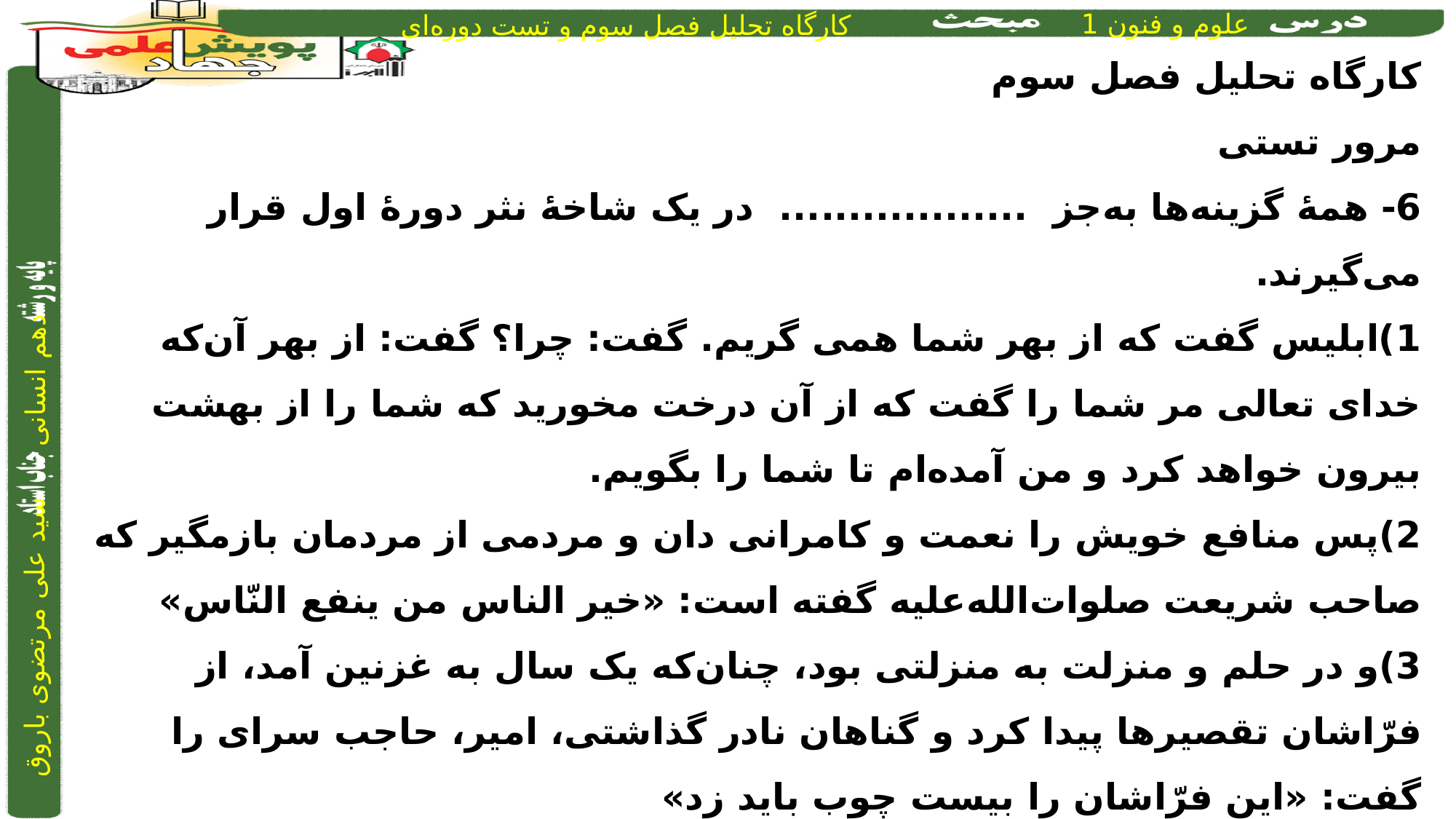

کارگاه تحلیل فصل سوم
مرور تستی
6- همۀ گزینه‌ها به‌جز  ..................  در یک شاخۀ نثر دورۀ اول قرار می‌گیرند.
1)ابلیس گفت که از بهر شما همی گریم. گفت: چرا؟ گفت: از بهر آن‌که خدای تعالی مر شما را گفت که از آن درخت مخورید که شما را از بهشت بیرون خواهد کرد و من آمده‌ام تا شما را بگویم.
2)پس منافع خویش را نعمت و کامرانی دان و مردمی از مردمان بازمگیر که صاحب شریعت صلوات‌الله‌علیه گفته است: «خیر الناس من ینفع النّاس»
3)و در حلم و منزلت به منزلتی بود، چنان‌که یک سال به غزنین آمد، از فرّاشان تقصیر‌ها پیدا کرد و گناهان نادر گذاشتی، امیر، حاجب سرای را گفت: «این فرّاشان را بیست چوب باید زد»
4)و مشایخ این قصّه اندر شأن وی مختلف‌اند: به نزدیک گروهی مردود است و به نزدیک گروهی مقبول، و باز گروهی دیگر به سحر و اسباب آن وی را منسوب کرده‌اند.
1